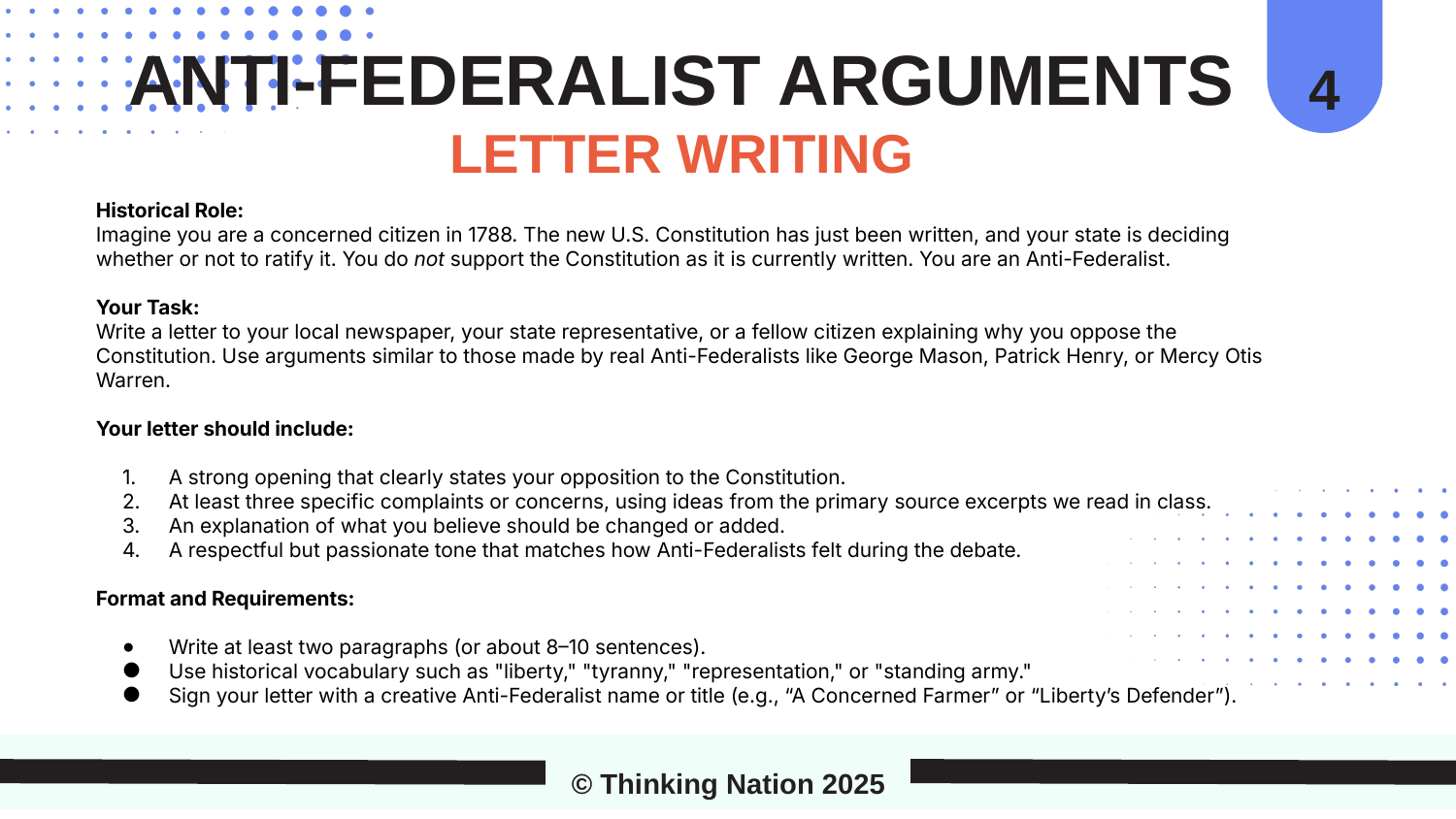

4
ANTI-FEDERALIST ARGUMENTS
LETTER WRITING
Historical Role:
Imagine you are a concerned citizen in 1788. The new U.S. Constitution has just been written, and your state is deciding whether or not to ratify it. You do not support the Constitution as it is currently written. You are an Anti-Federalist.
Your Task:
Write a letter to your local newspaper, your state representative, or a fellow citizen explaining why you oppose the Constitution. Use arguments similar to those made by real Anti-Federalists like George Mason, Patrick Henry, or Mercy Otis Warren.
Your letter should include:
A strong opening that clearly states your opposition to the Constitution.
At least three specific complaints or concerns, using ideas from the primary source excerpts we read in class.
An explanation of what you believe should be changed or added.
A respectful but passionate tone that matches how Anti-Federalists felt during the debate.
Format and Requirements:
Write at least two paragraphs (or about 8–10 sentences).
Use historical vocabulary such as "liberty," "tyranny," "representation," or "standing army."
Sign your letter with a creative Anti-Federalist name or title (e.g., “A Concerned Farmer” or “Liberty’s Defender”).

© Thinking Nation 2025